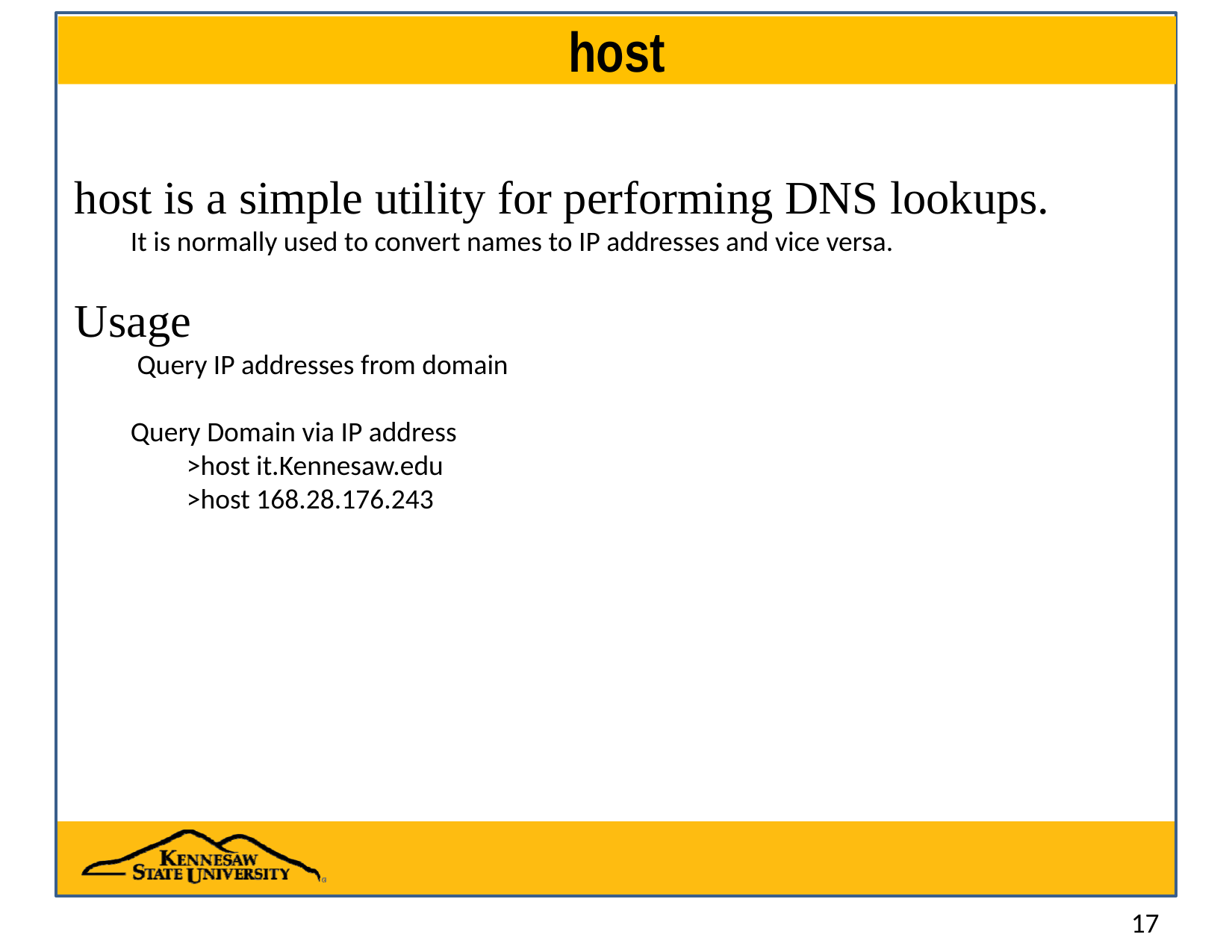

# host
host is a simple utility for performing DNS lookups.
It is normally used to convert names to IP addresses and vice versa.

Usage
 Query IP addresses from domain

Query Domain via IP address
>host it.Kennesaw.edu
>host 168.28.176.243